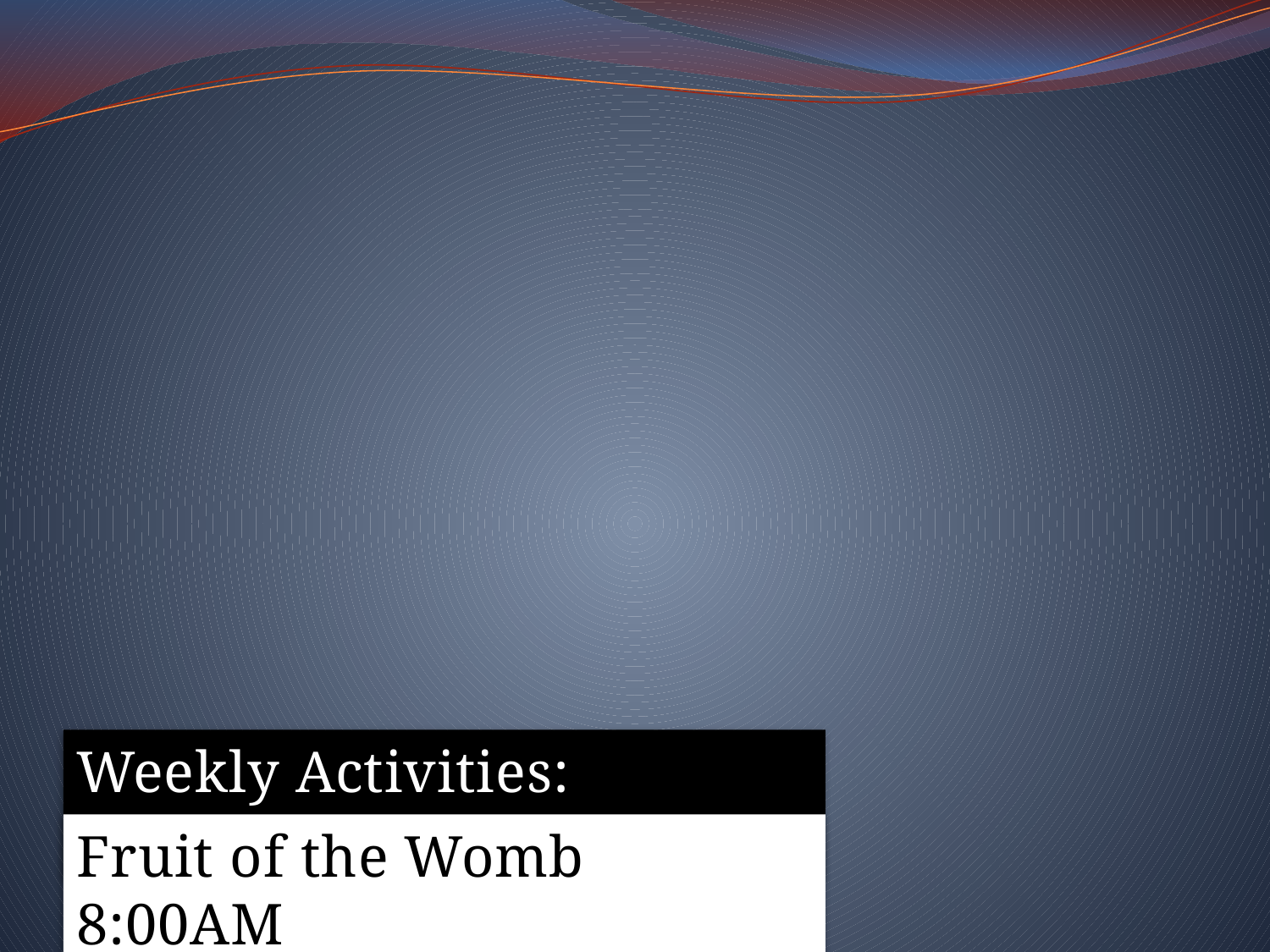

Weekly Activities: Wednesdays
Fruit of the Womb	8:00AM